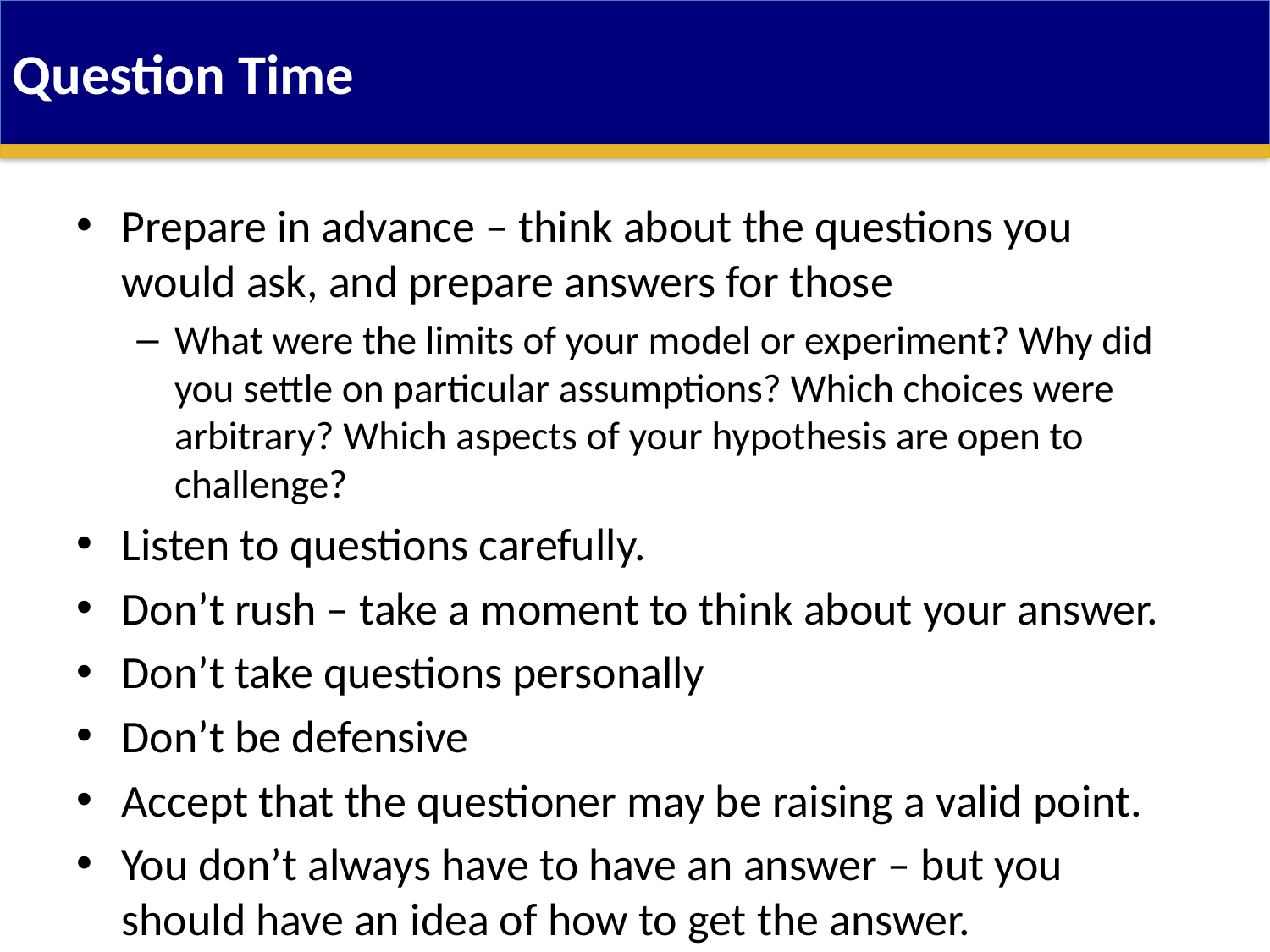

Question Time

Prepare in advance – think about the questions you would ask, and prepare answers for those
What were the limits of your model or experiment? Why did you settle on particular assumptions? Which choices were arbitrary? Which aspects of your hypothesis are open to challenge?
Listen to questions carefully.
Don’t rush – take a moment to think about your answer.
Don’t take questions personally
Don’t be defensive
Accept that the questioner may be raising a valid point.
You don’t always have to have an answer – but you should have an idea of how to get the answer.